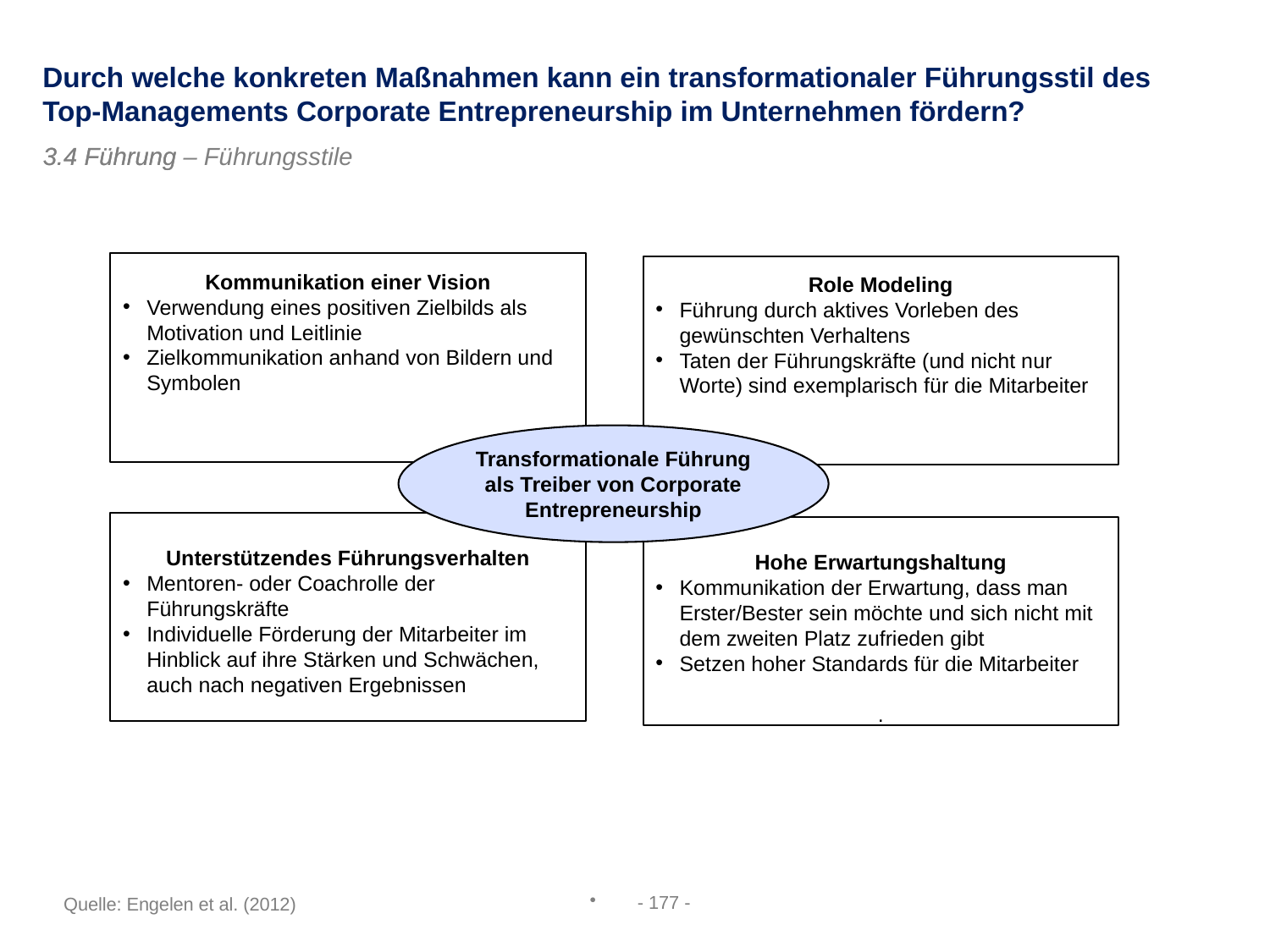

Durch welche konkreten Maßnahmen kann ein transformationaler Führungsstil des Top-Managements Corporate Entrepreneurship im Unternehmen fördern?
3.4 Führung
3.4 Führung – Führungsstile
Kommunikation einer Vision
Verwendung eines positiven Zielbilds als Motivation und Leitlinie
Zielkommunikation anhand von Bildern und Symbolen
Role Modeling
Führung durch aktives Vorleben des gewünschten Verhaltens
Taten der Führungskräfte (und nicht nur Worte) sind exemplarisch für die Mitarbeiter

Transformationale Führung als Treiber von Corporate Entrepreneurship

Unterstützendes Führungsverhalten
Mentoren- oder Coachrolle der Führungskräfte
Individuelle Förderung der Mitarbeiter im Hinblick auf ihre Stärken und Schwächen, auch nach negativen Ergebnissen

Hohe Erwartungshaltung
Kommunikation der Erwartung, dass man Erster/Bester sein möchte und sich nicht mit dem zweiten Platz zufrieden gibt
Setzen hoher Standards für die Mitarbeiter

.
- 177 -
Quelle: Engelen et al. (2012)